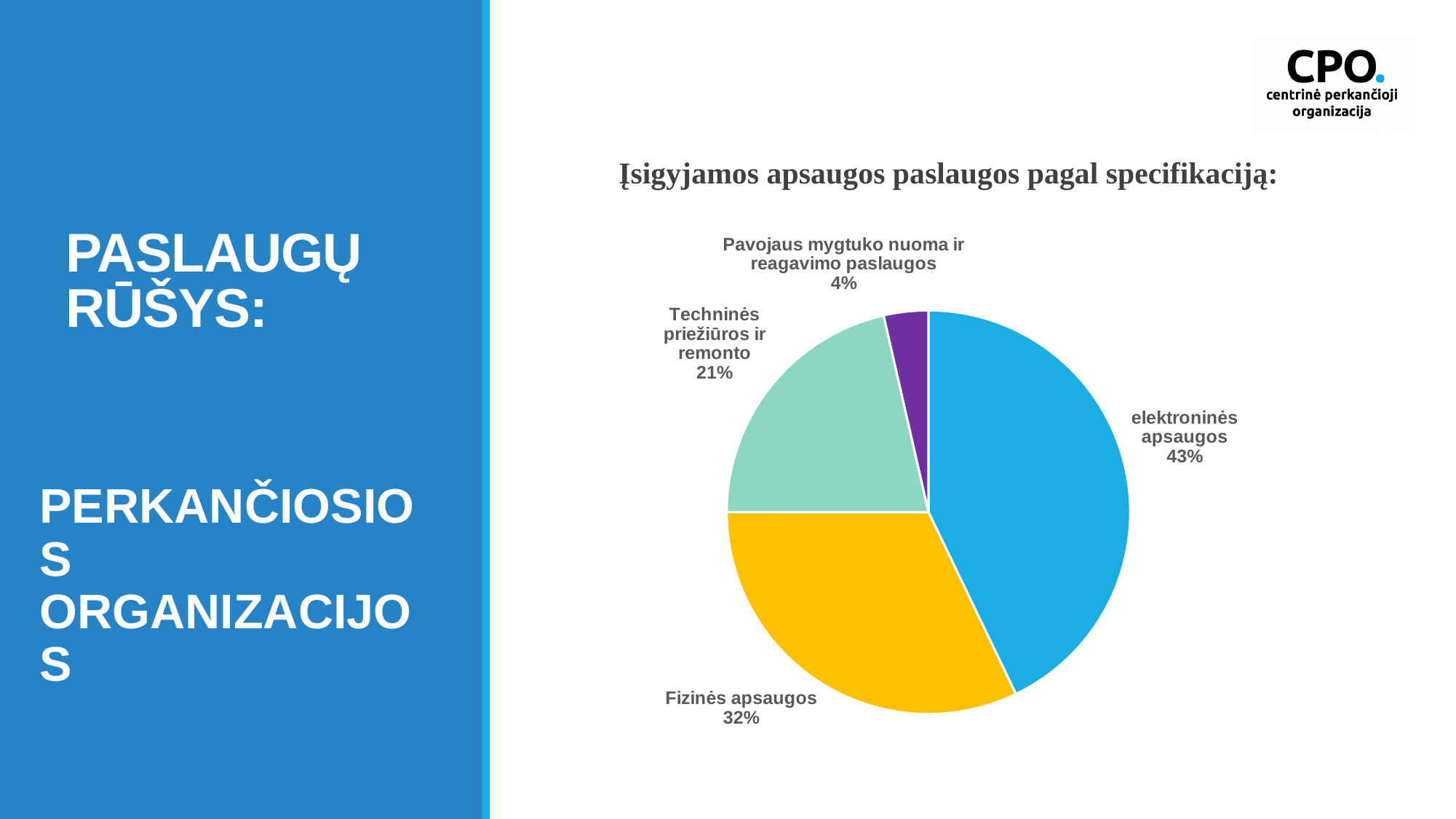

# Paslaugų rūšys:

      Įsigyjamos apsaugos paslaugos pagal specifikaciją:

### Chart

| Category | Pardavimas |
|---|---|
| elektroninės apsaugos | 42.86 |
| Fizinės apsaugos | 32.14 |
| Techninės priežiūros ir remonto | 21.42 |
| Pavojaus mygtuko nuoma ir reagavimo paslaugos | 3.57 |
     PERKANČIOSIOS ORGANIZACIJOS